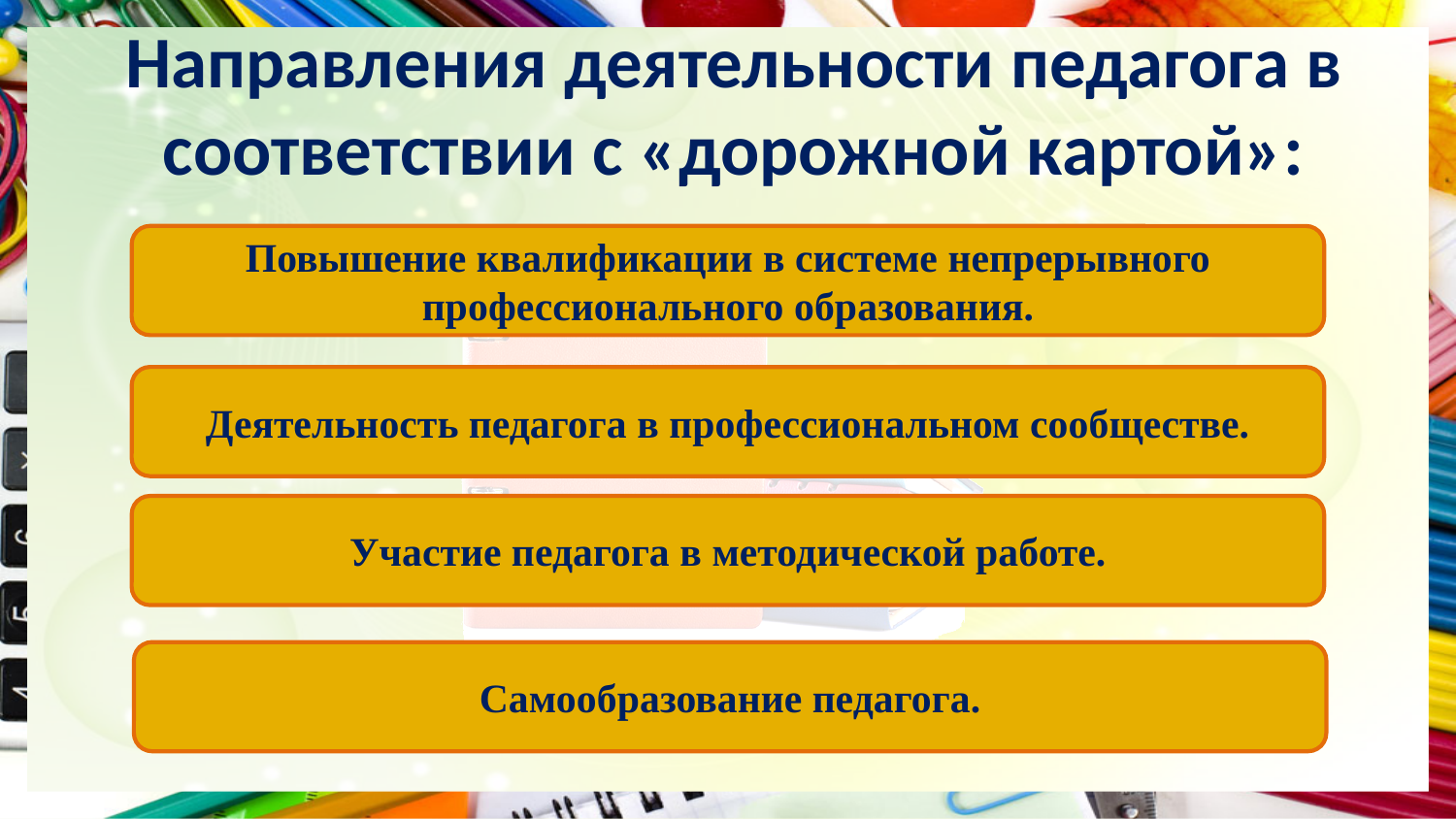

Направления деятельности педагога в соответствии с «дорожной картой»:
Повышение квалификации в системе непрерывного профессионального образования.
Деятельность педагога в профессиональном сообществе.
Участие педагога в методической работе.
Самообразование педагога.